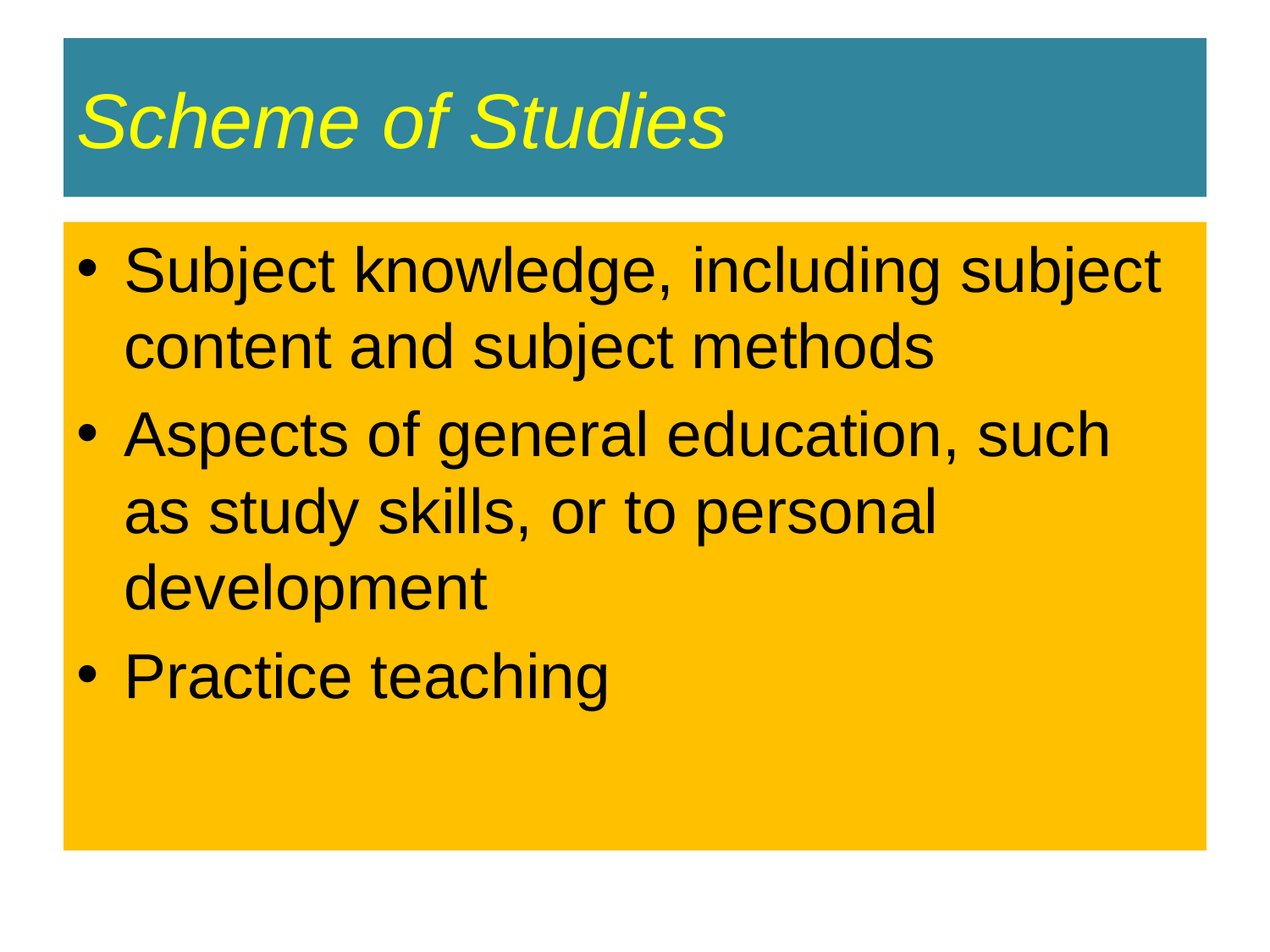

# Scheme of Studies
Subject knowledge, including subject content and subject methods
Aspects of general education, such as study skills, or to personal development
Practice teaching